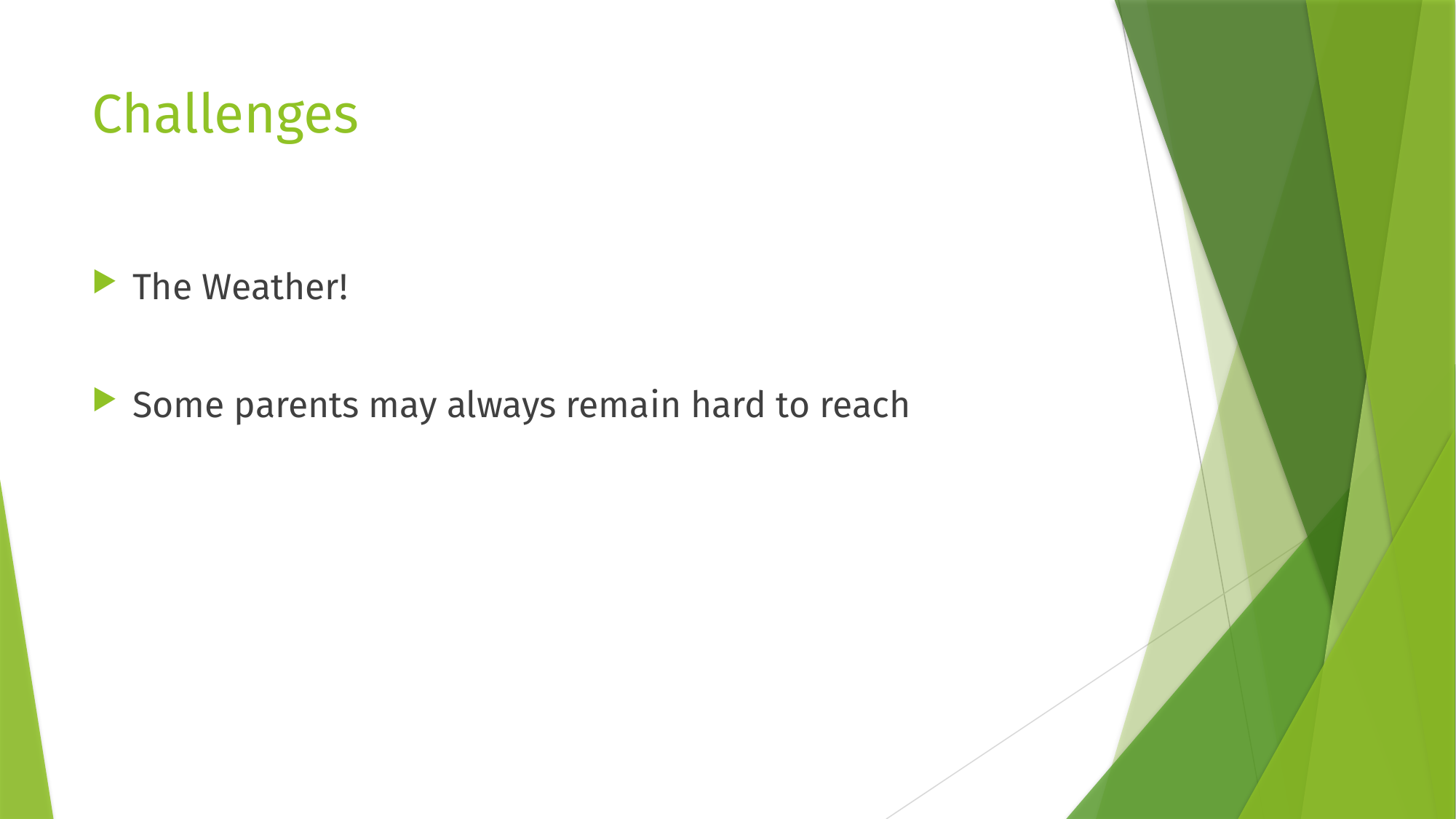

# Challenges
The Weather!

Some parents may always remain hard to reach